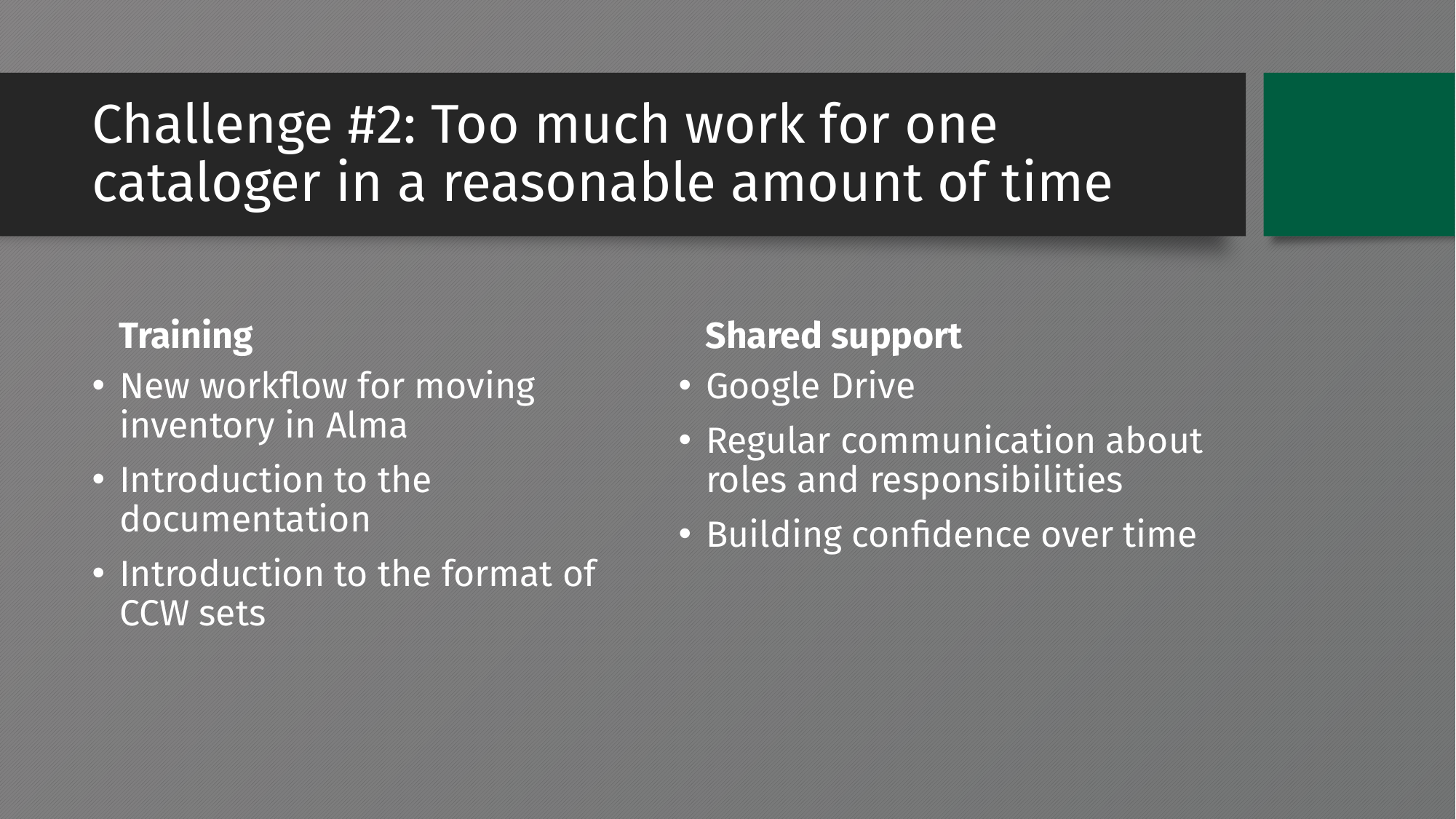

# Challenge #2: Too much work for one cataloger in a reasonable amount of time
Training
Shared support
New workflow for moving inventory in Alma
Introduction to the documentation
Introduction to the format of CCW sets
Google Drive
Regular communication about roles and responsibilities
Building confidence over time